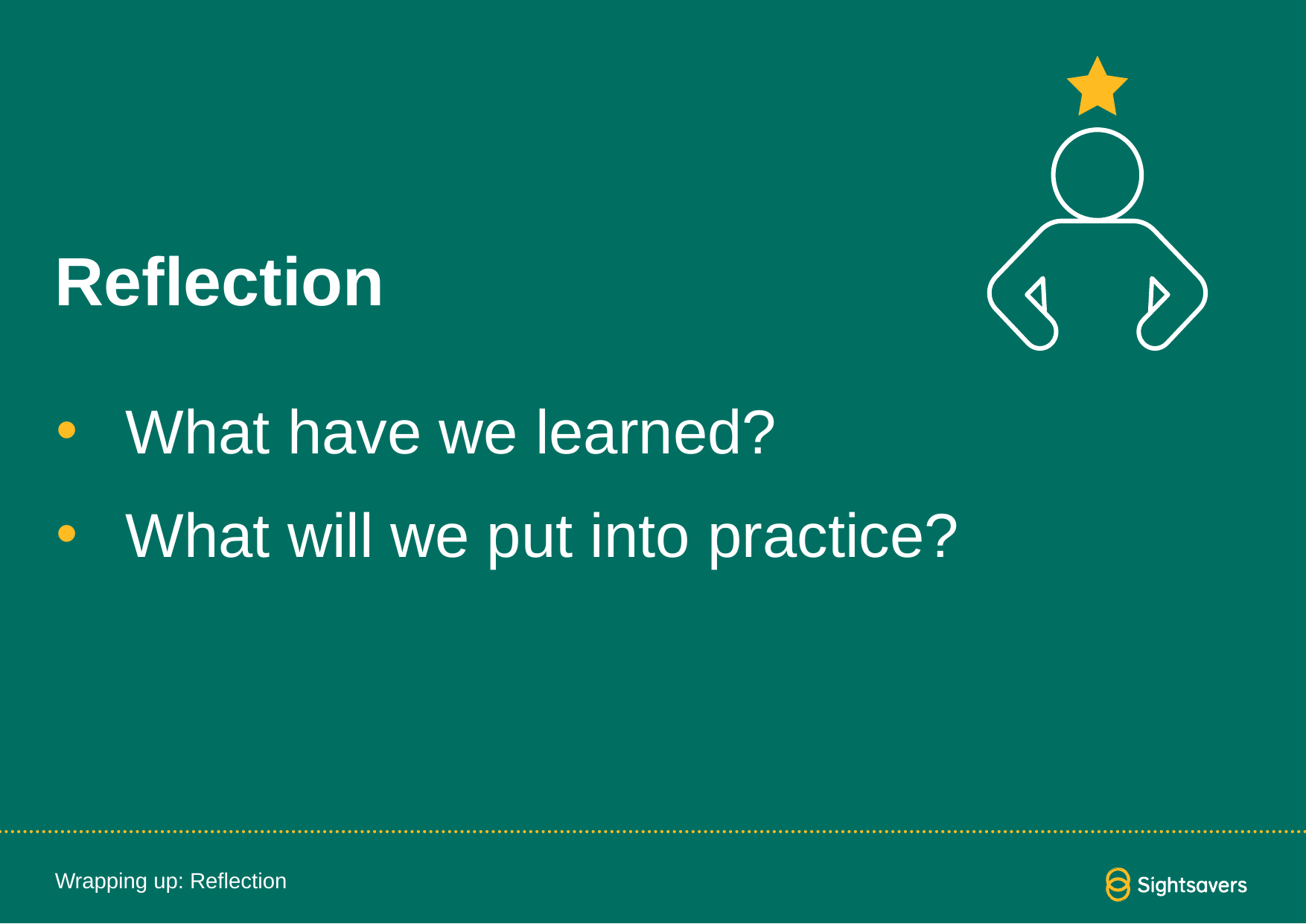

# Reflection
What have we learned?
What will we put into practice?
Wrapping up: Reflection